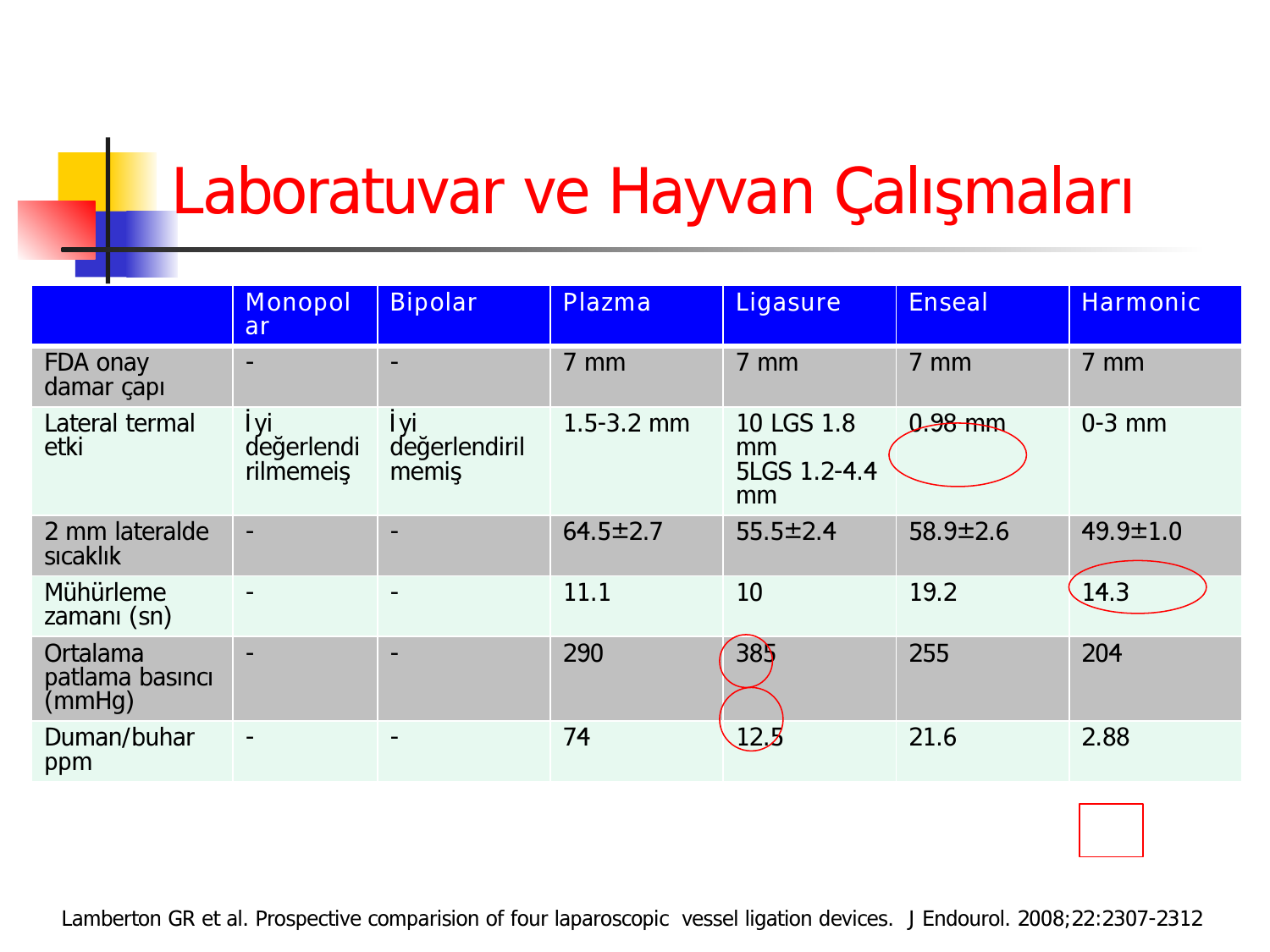

# Laboratuvar ve Hayvan Çalışmaları
|  | Monopolar | Bipolar | Plazma | Ligasure | Enseal | Harmonic |
| --- | --- | --- | --- | --- | --- | --- |
| FDA onay damar çapı | - | - | 7 mm | 7 mm | 7 mm | 7 mm |
| Lateral termal etki | İyi değerlendirilmemeiş | İyi değerlendirilmemiş | 1.5-3.2 mm | 10 LGS 1.8 mm 5LGS 1.2-4.4 mm | 0.98 mm | 0-3 mm |
| 2 mm lateralde sıcaklık | - | - | 64.5±2.7 | 55.5±2.4 | 58.9±2.6 | 49.9±1.0 |
| Mühürleme zamanı (sn) | - | - | 11.1 | 10 | 19.2 | 14.3 |
| Ortalama patlama basıncı (mmHg) | - | - | 290 | 385 | 255 | 204 |
| Duman/buhar ppm | - | - | 74 | 12.5 | 21.6 | 2.88 |

Lamberton GR et al. Prospective comparision of four laparoscopic  vessel ligation devices.  J Endourol. 2008;22:2307-2312